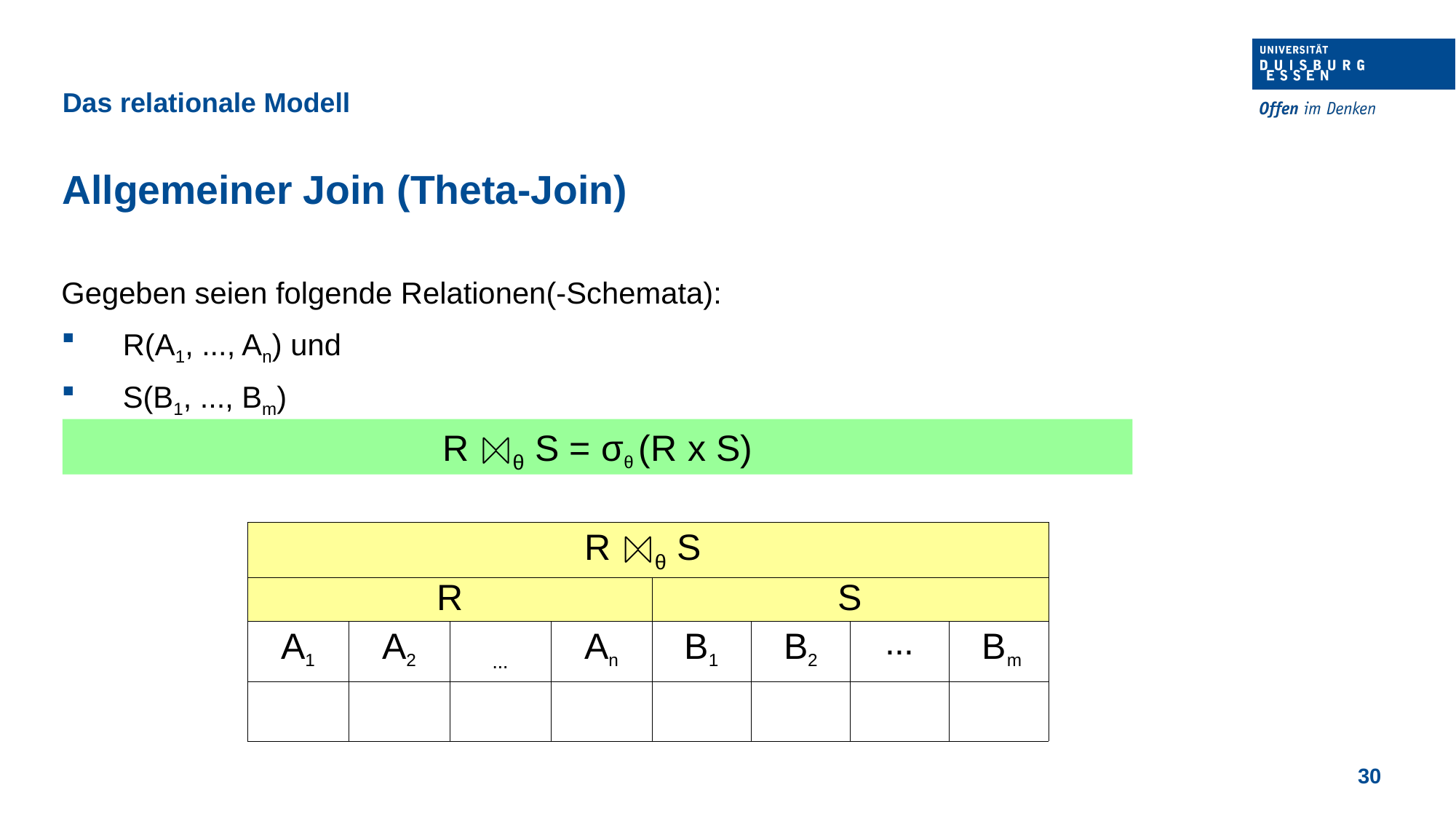

Das relationale Modell
Allgemeiner Join (Theta-Join)
Gegeben seien folgende Relationen(-Schemata):
R(A1, ..., An) und
S(B1, ..., Bm)

R ⨝θ S = σθ (R x S)
| R ⨝θ S |  |  |  |  |  |  |  |
| --- | --- | --- | --- | --- | --- | --- | --- |
| R |  |  |  | S |  |  |  |
| A1 | A2 | ... | An | B1 | B2 | ... | Bm |
|  |  |  |  |  |  |  |  |
30